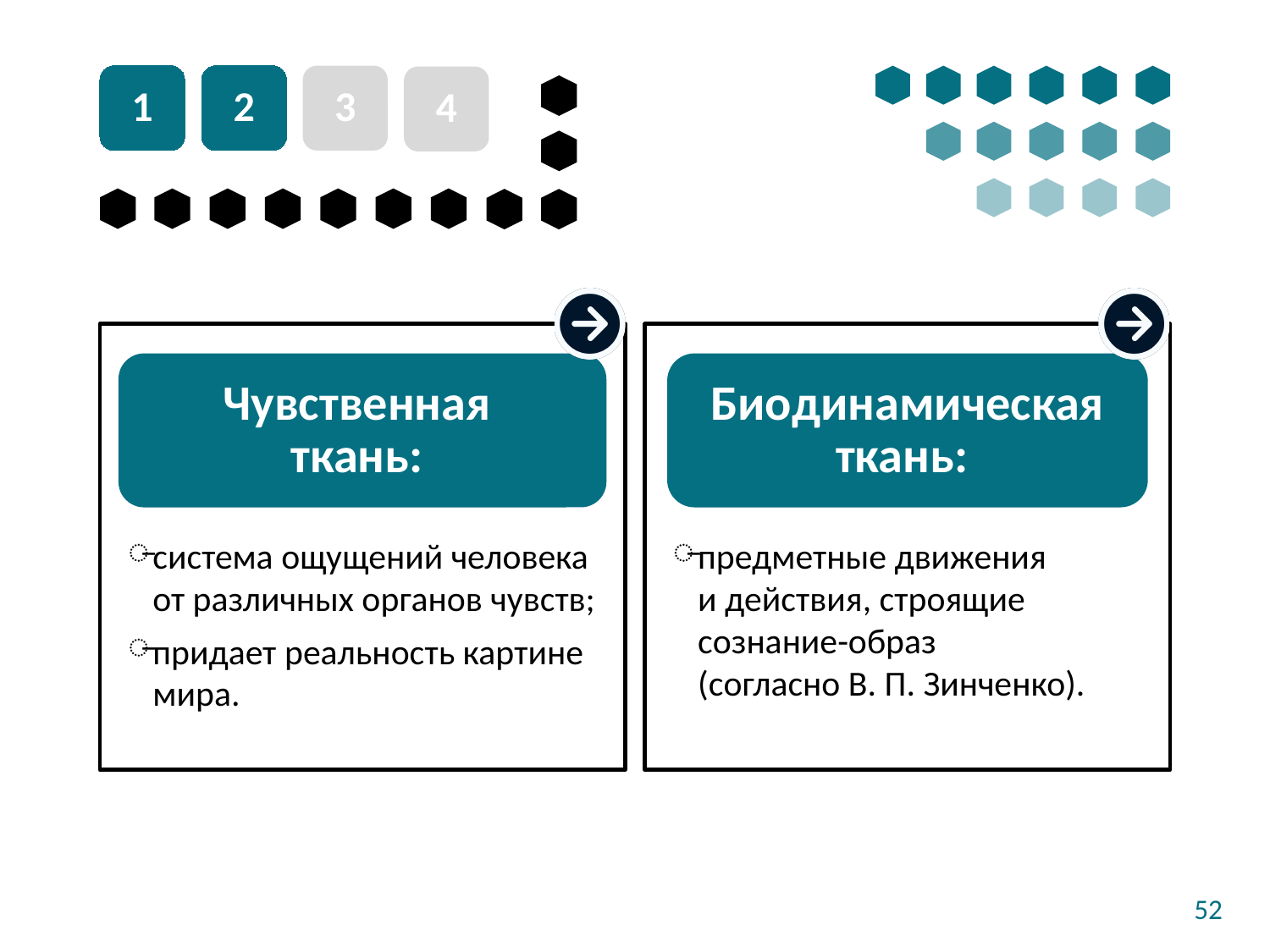

1
2
3

4

система ощущений человека
от различных органов чувств;
придает реальность картине мира.
предметные движения
и действия, строящие сознание-образ
(согласно В. П. Зинченко).
Чувственная
ткань:
Биодинамическая ткань:
52